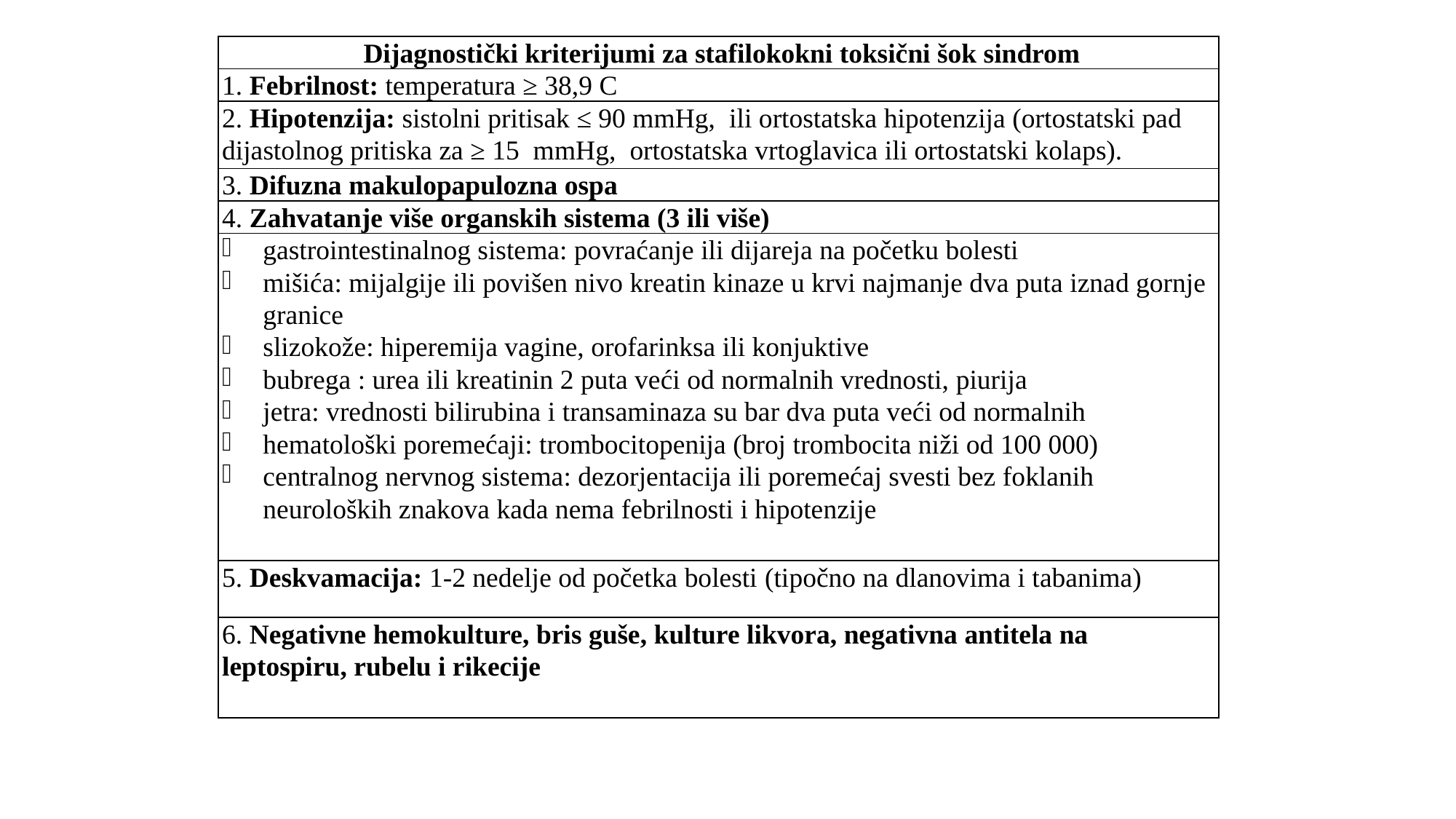

| Dijagnostički kriterijumi za stafilokokni toksični šok sindrom |
| --- |
| 1. Febrilnost: temperatura ≥ 38,9 C |
| 2. Hipotenzija: sistolni pritisak ≤ 90 mmHg, ili ortostatska hipotenzija (ortostatski pad dijastolnog pritiska za ≥ 15 mmHg, ortostatska vrtoglavica ili ortostatski kolaps). |
| 3. Difuzna makulopapulozna ospa |
| 4. Zahvatanje više organskih sistema (3 ili više) |
| gastrointestinalnog sistema: povraćanje ili dijareja na početku bolesti mišića: mijalgije ili povišen nivo kreatin kinaze u krvi najmanje dva puta iznad gornje granice slizokože: hiperemija vagine, orofarinksa ili konjuktive bubrega : urea ili kreatinin 2 puta veći od normalnih vrednosti, piurija jetra: vrednosti bilirubina i transaminaza su bar dva puta veći od normalnih hematološki poremećaji: trombocitopenija (broj trombocita niži od 100 000) centralnog nervnog sistema: dezorjentacija ili poremećaj svesti bez foklanih neuroloških znakova kada nema febrilnosti i hipotenzije |
| 5. Deskvamacija: 1-2 nedelje od početka bolesti (tipočno na dlanovima i tabanima) |
| 6. Negativne hemokulture, bris guše, kulture likvora, negativna antitela na leptospiru, rubelu i rikecije |